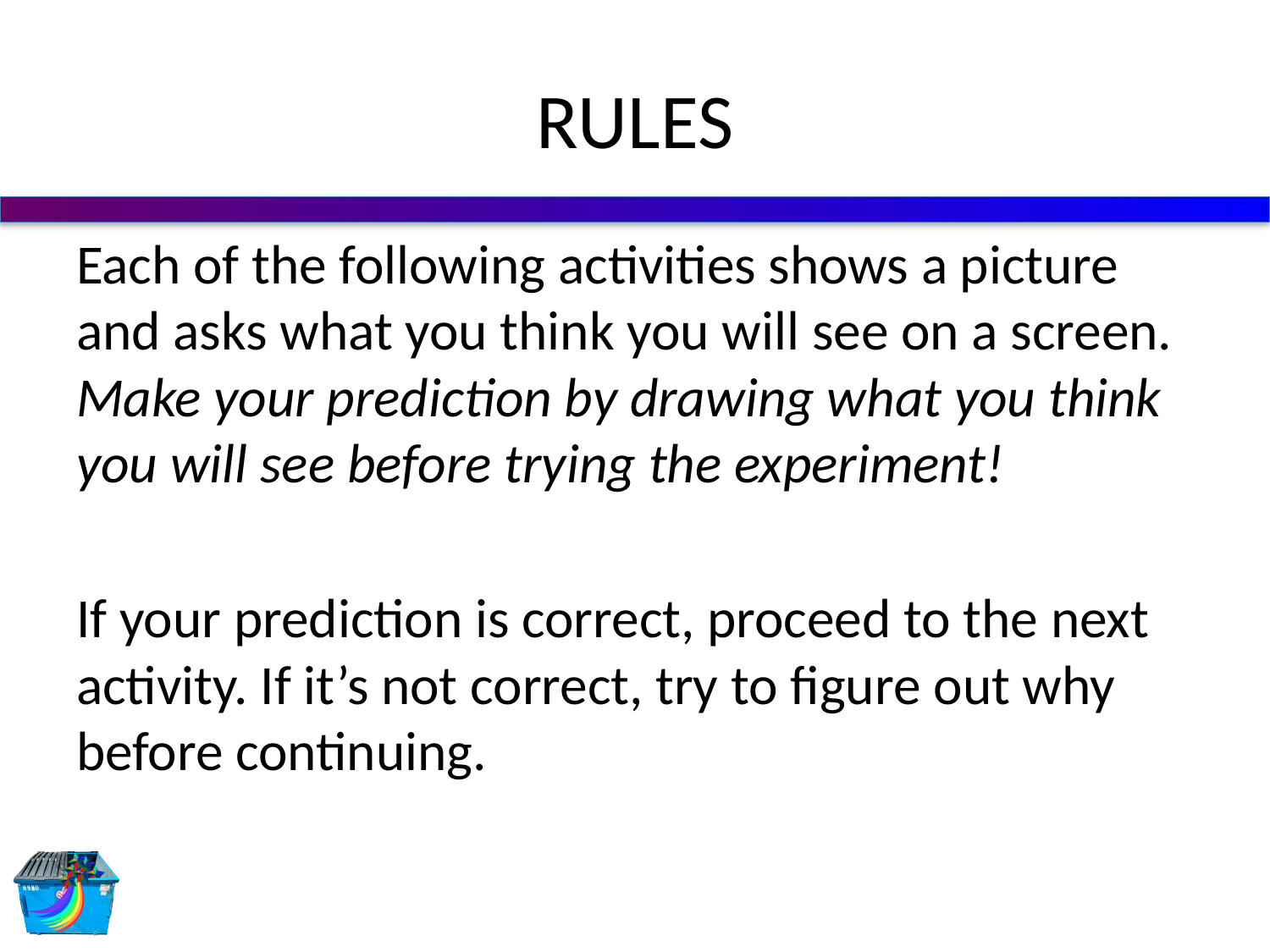

# RULES
Each of the following activities shows a picture and asks what you think you will see on a screen. Make your prediction by drawing what you think you will see before trying the experiment!

If your prediction is correct, proceed to the next activity. If it’s not correct, try to figure out why before continuing.